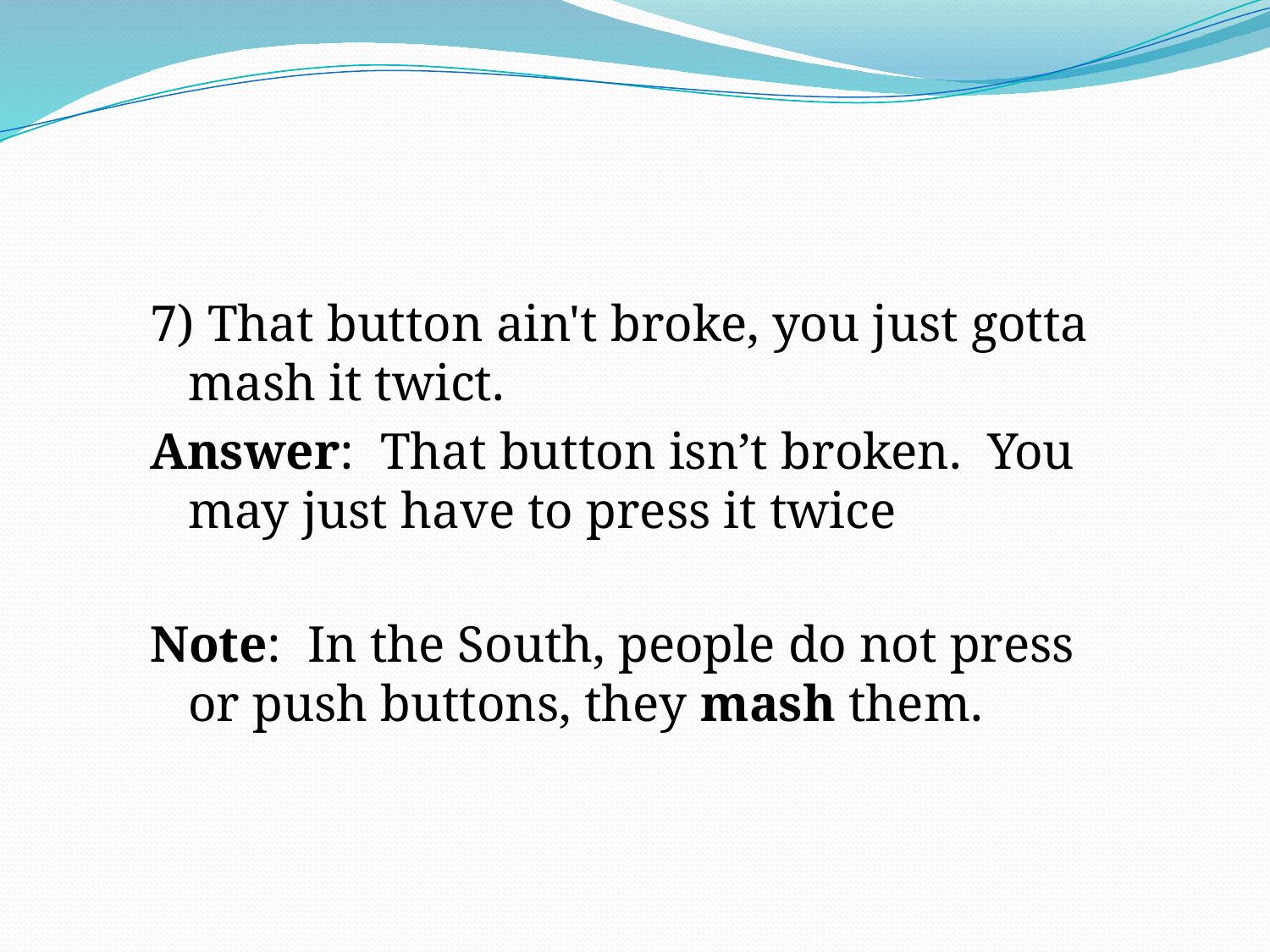

#
7) That button ain't broke, you just gotta mash it twict.
Answer:  That button isn’t broken.  You may just have to press it twice

Note:  In the South, people do not press or push buttons, they mash them.